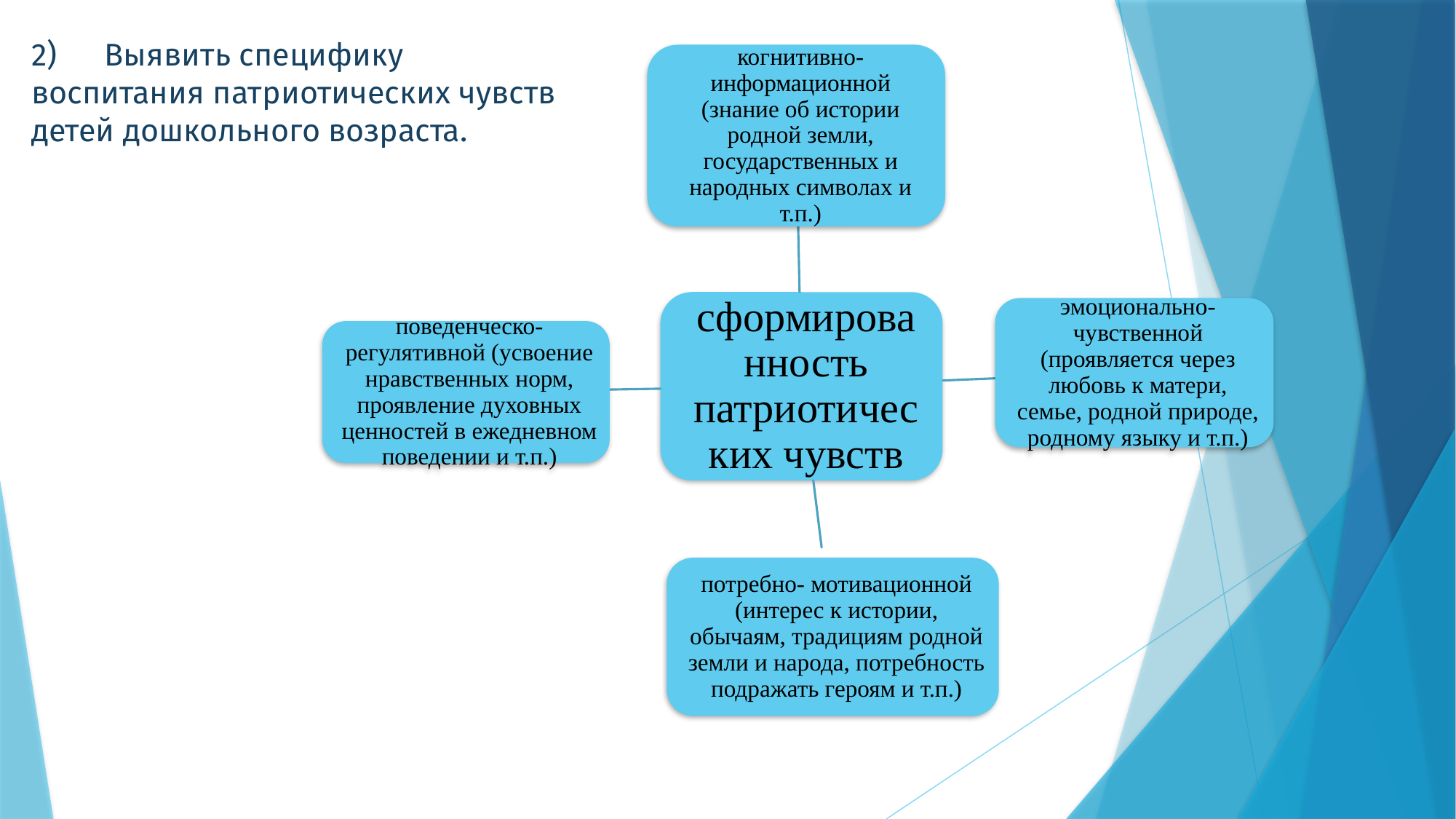

# 2)	Выявить специфику воспитания патриотических чувств детей дошкольного возраста.
сформированность патриотических чувств
когнитивно- информационной (знание об истории родной земли, государственных и народных символах и т.п.)
эмоционально-чувственной (проявляется через любовь к матери, семье, родной природе, родному языку и т.п.)
потребно- мотивационной (интерес к истории, обычаям, традициям родной земли и народа, потребность подражать героям и т.п.)
поведенческо-регулятивной (усвоение нравственных норм, проявление духовных ценностей в ежедневном поведении и т.п.)